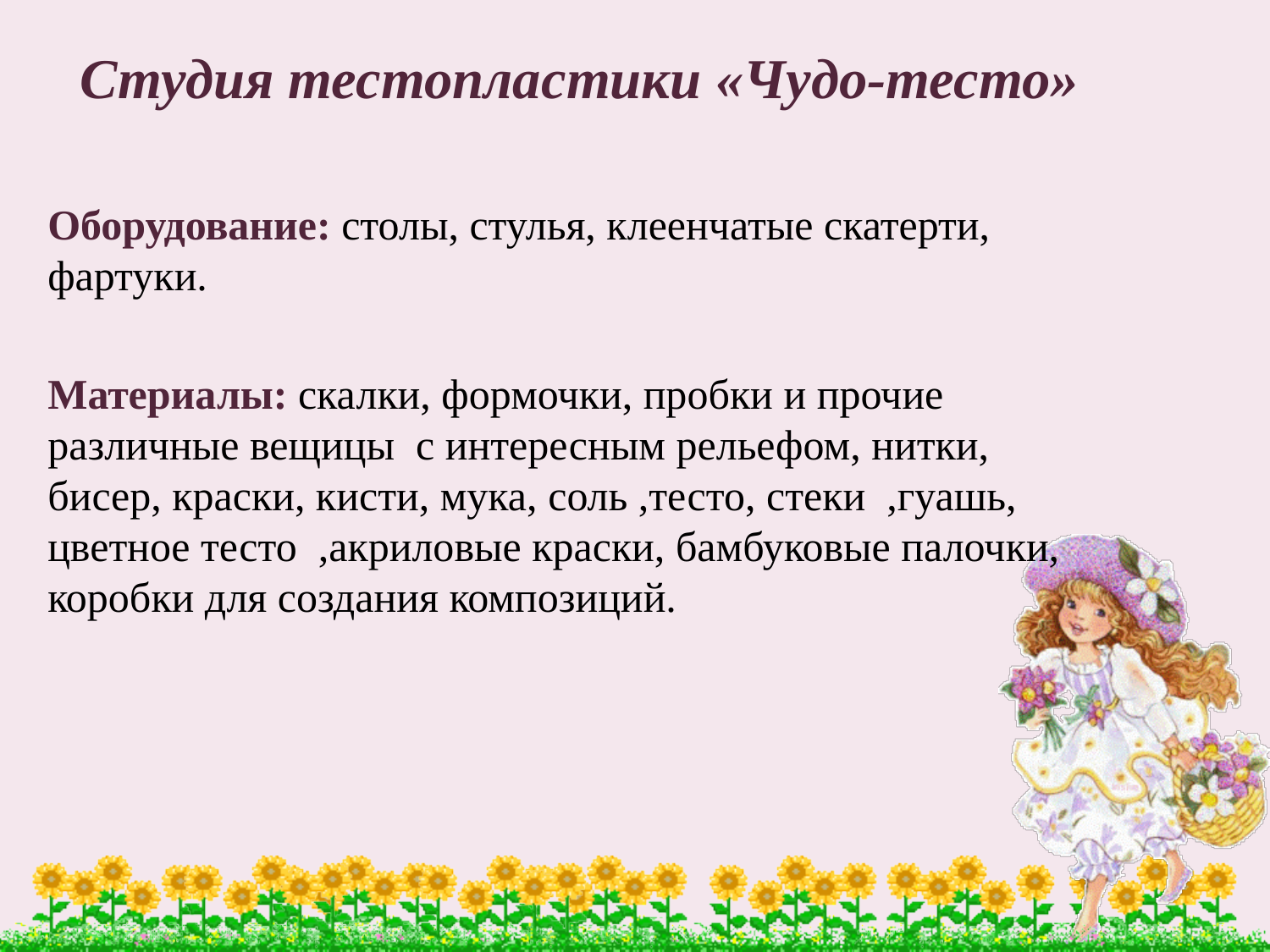

Студия тестопластики «Чудо-тесто»

Оборудование: столы, стулья, клеенчатые скатерти, фартуки.

Материалы: скалки, формочки, пробки и прочие различные вещицы  с интересным рельефом, нитки, бисер, краски, кисти, мука, соль ,тесто, стеки  ,гуашь, цветное тесто  ,акриловые краски, бамбуковые палочки, коробки для создания композиций.